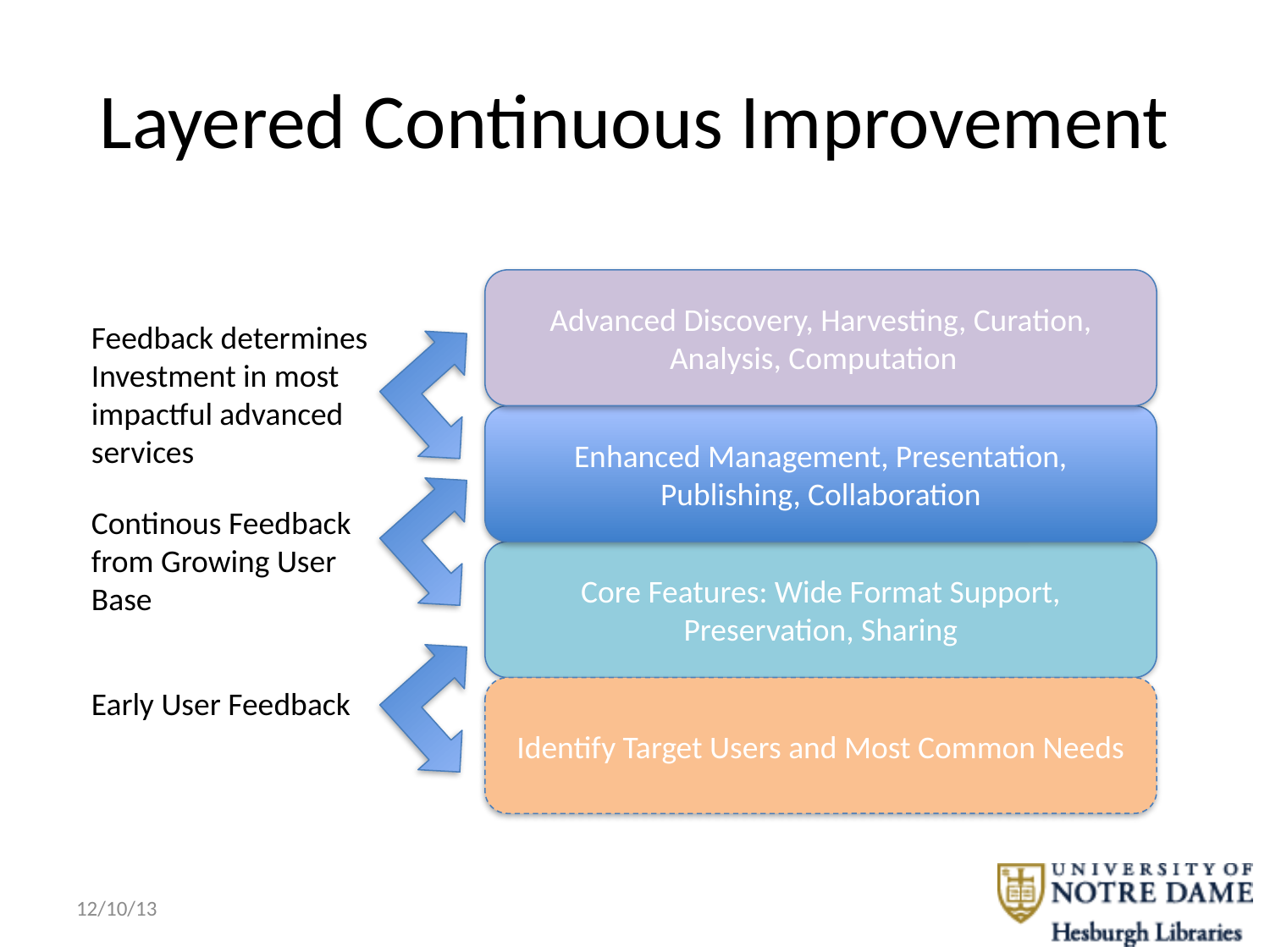

# Layered Continuous Improvement

Advanced Discovery, Harvesting, Curation, Analysis, Computation
Feedback determines Investment in most impactful advanced services

Enhanced Management, Presentation, Publishing, Collaboration

Continous Feedback from Growing User Base
Core Features: Wide Format Support, Preservation, Sharing

Early User Feedback
Identify Target Users and Most Common Needs
12/10/13